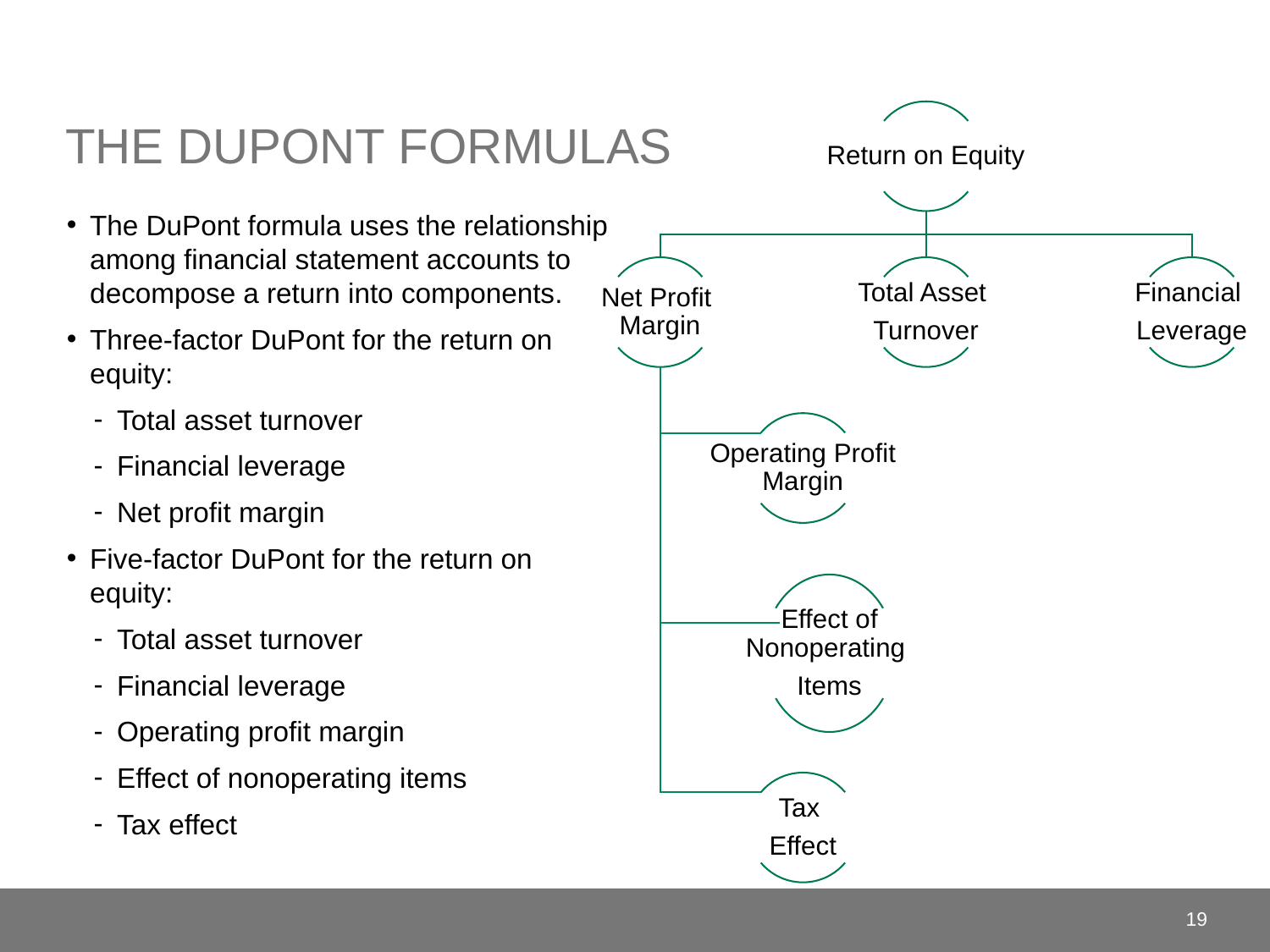

# The DuPont Formulas
Return on Equity
Net Profit
Margin
Operating Profit Margin
Effect of Nonoperating
Items
Tax
Effect
Total Asset
Turnover
Financial
Leverage
The DuPont formula uses the relationship among financial statement accounts to decompose a return into components.
Three-factor DuPont for the return on equity:
Total asset turnover
Financial leverage
Net profit margin
Five-factor DuPont for the return on equity:
Total asset turnover
Financial leverage
Operating profit margin
Effect of nonoperating items
Tax effect

19